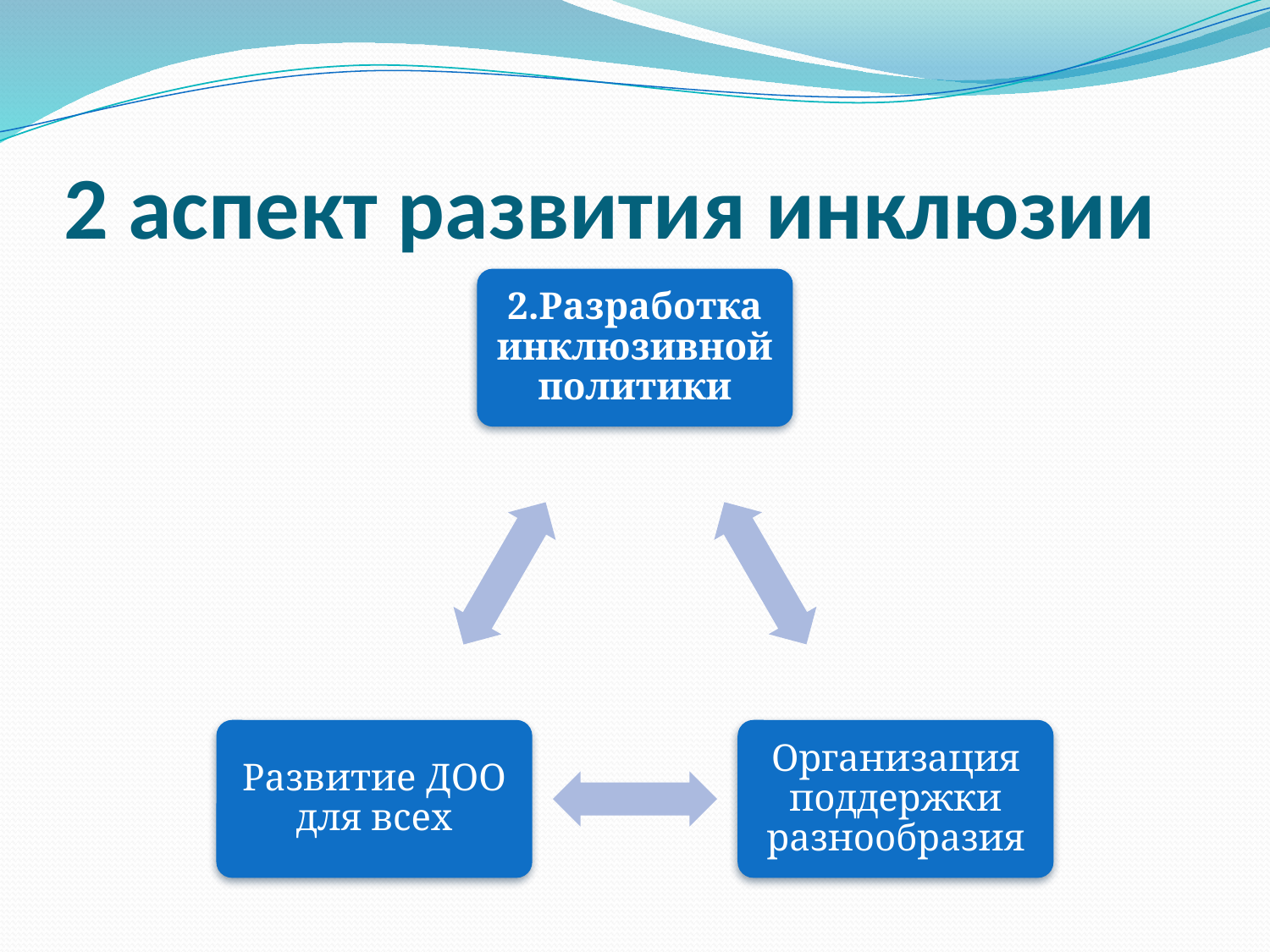

# 2 аспект развития инклюзии
2.Разработка инклюзивной политики

Организация поддержки разнообразия

Развитие ДОО для всех